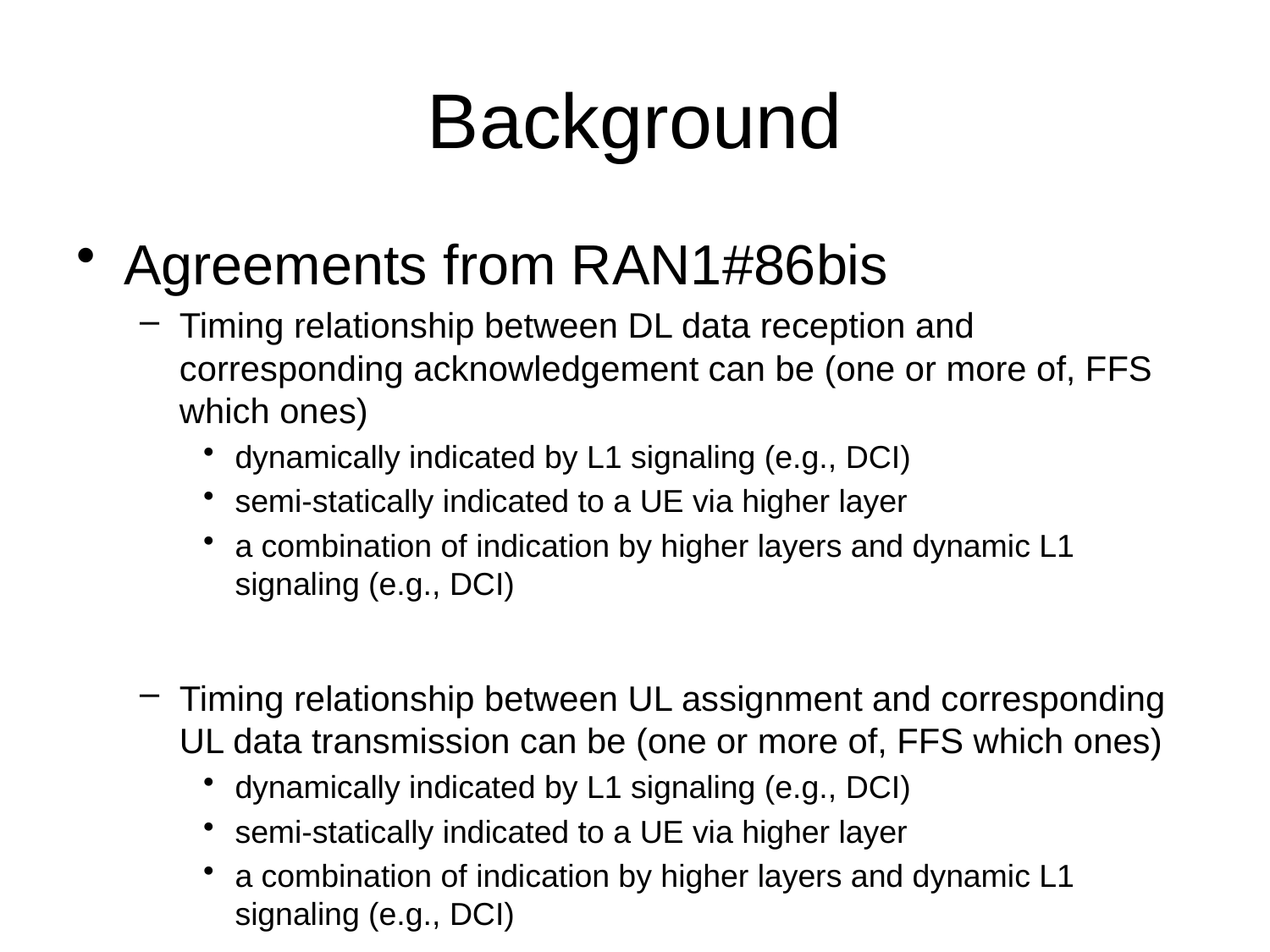

# Background
Agreements from RAN1#86bis
Timing relationship between DL data reception and corresponding acknowledgement can be (one or more of, FFS which ones)
dynamically indicated by L1 signaling (e.g., DCI)
semi-statically indicated to a UE via higher layer
a combination of indication by higher layers and dynamic L1 signaling (e.g., DCI)

Timing relationship between UL assignment and corresponding UL data transmission can be (one or more of, FFS which ones)
dynamically indicated by L1 signaling (e.g., DCI)
semi-statically indicated to a UE via higher layer
a combination of indication by higher layers and dynamic L1 signaling (e.g., DCI)